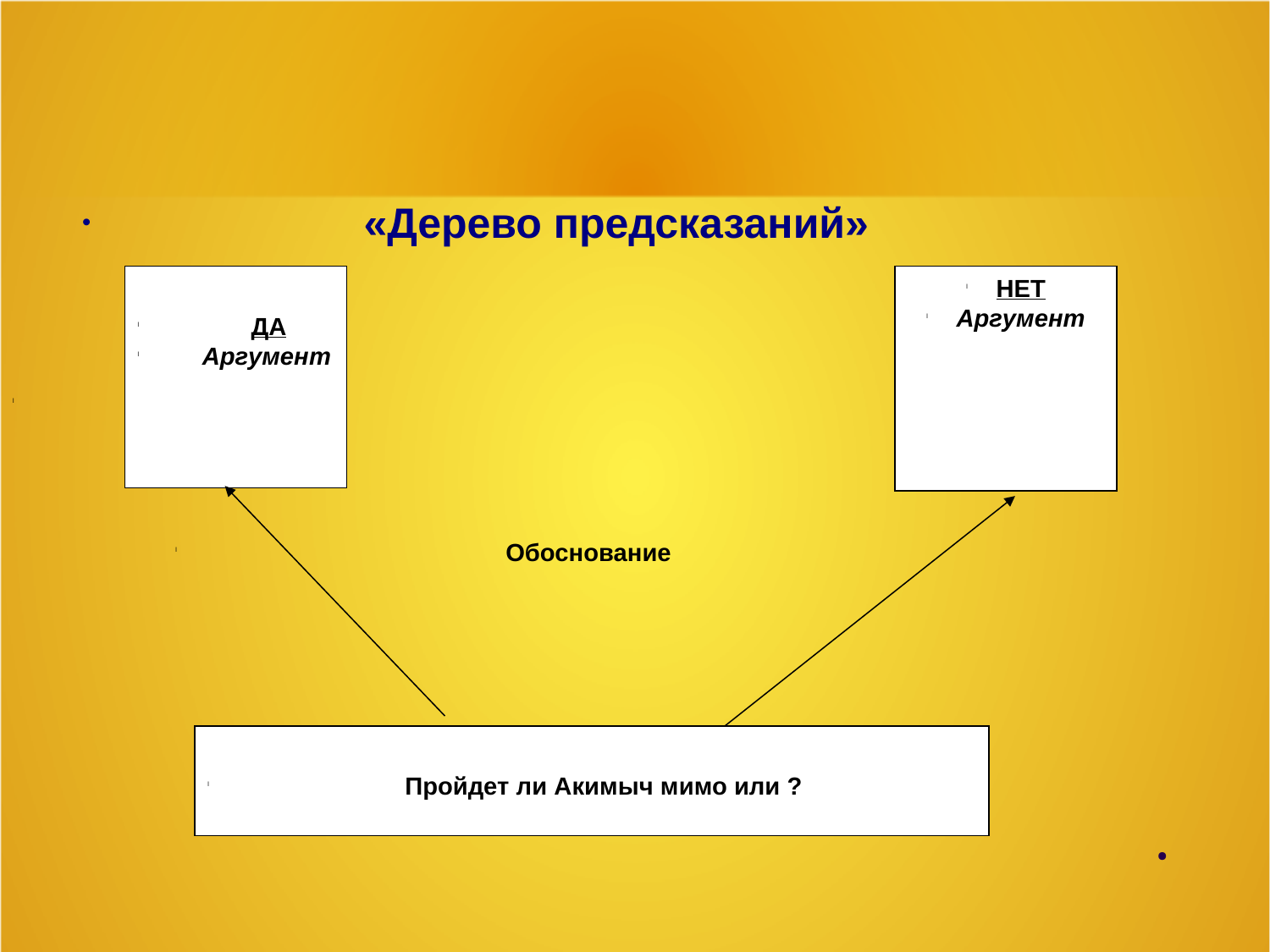

«Дерево предсказаний»

            ДА
     Аргумент
НЕТ
Аргумент

                                           Обоснование

                        Пройдет ли Акимыч мимо или ?